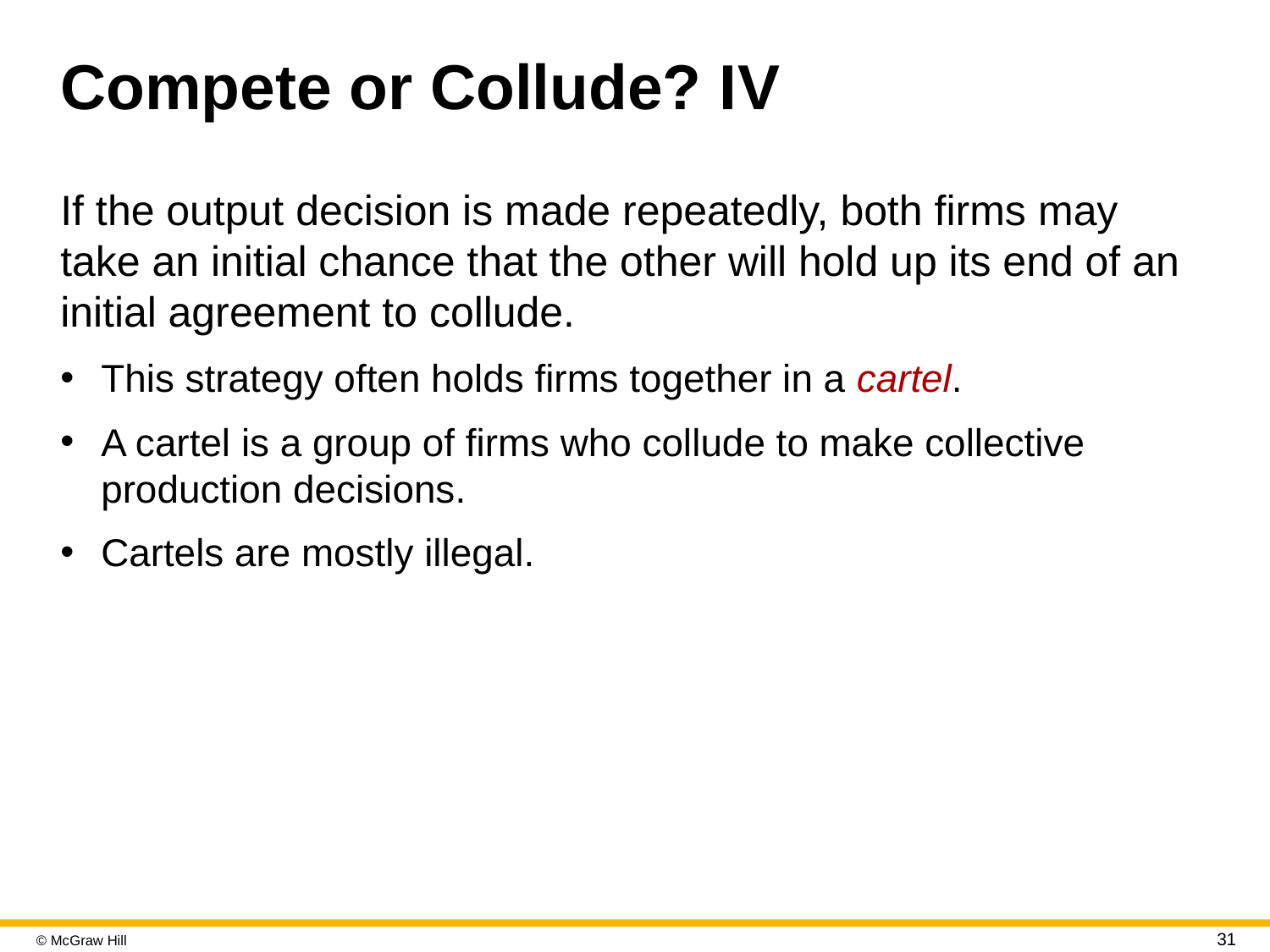

# Compete or Collude? I V
If the output decision is made repeatedly, both firms may take an initial chance that the other will hold up its end of an initial agreement to collude.
This strategy often holds firms together in a cartel.
A cartel is a group of firms who collude to make collective production decisions.
Cartels are mostly illegal.